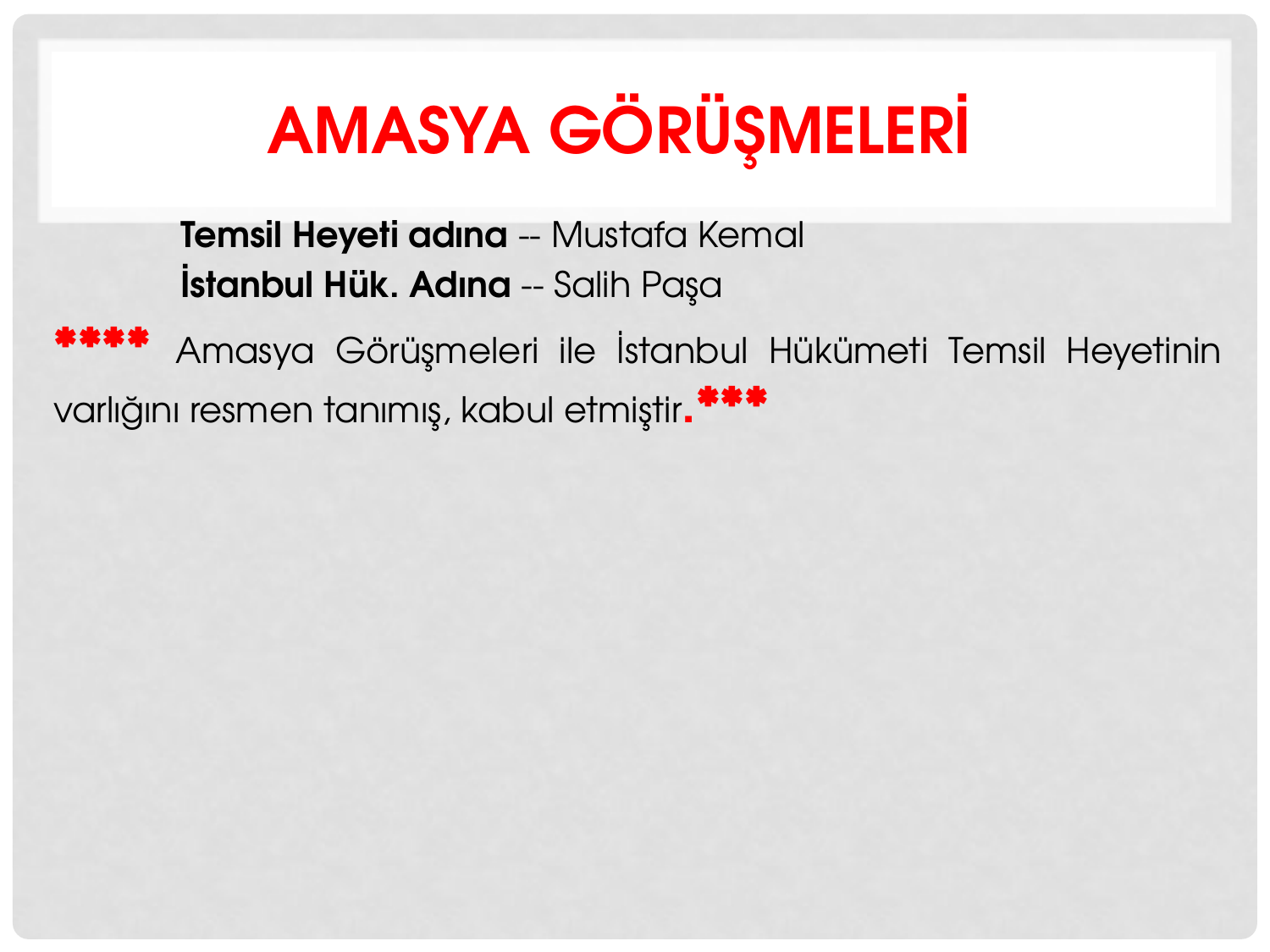

# AMASYA GÖRÜŞMELERİ
  	Temsil Heyeti adına -- Mustafa Kemal
	İstanbul Hük. Adına -- Salih Paşa
**** Amasya Görüşmeleri ile İstanbul Hükümeti Temsil Heyetinin varlığını resmen tanımış, kabul etmiştir.***